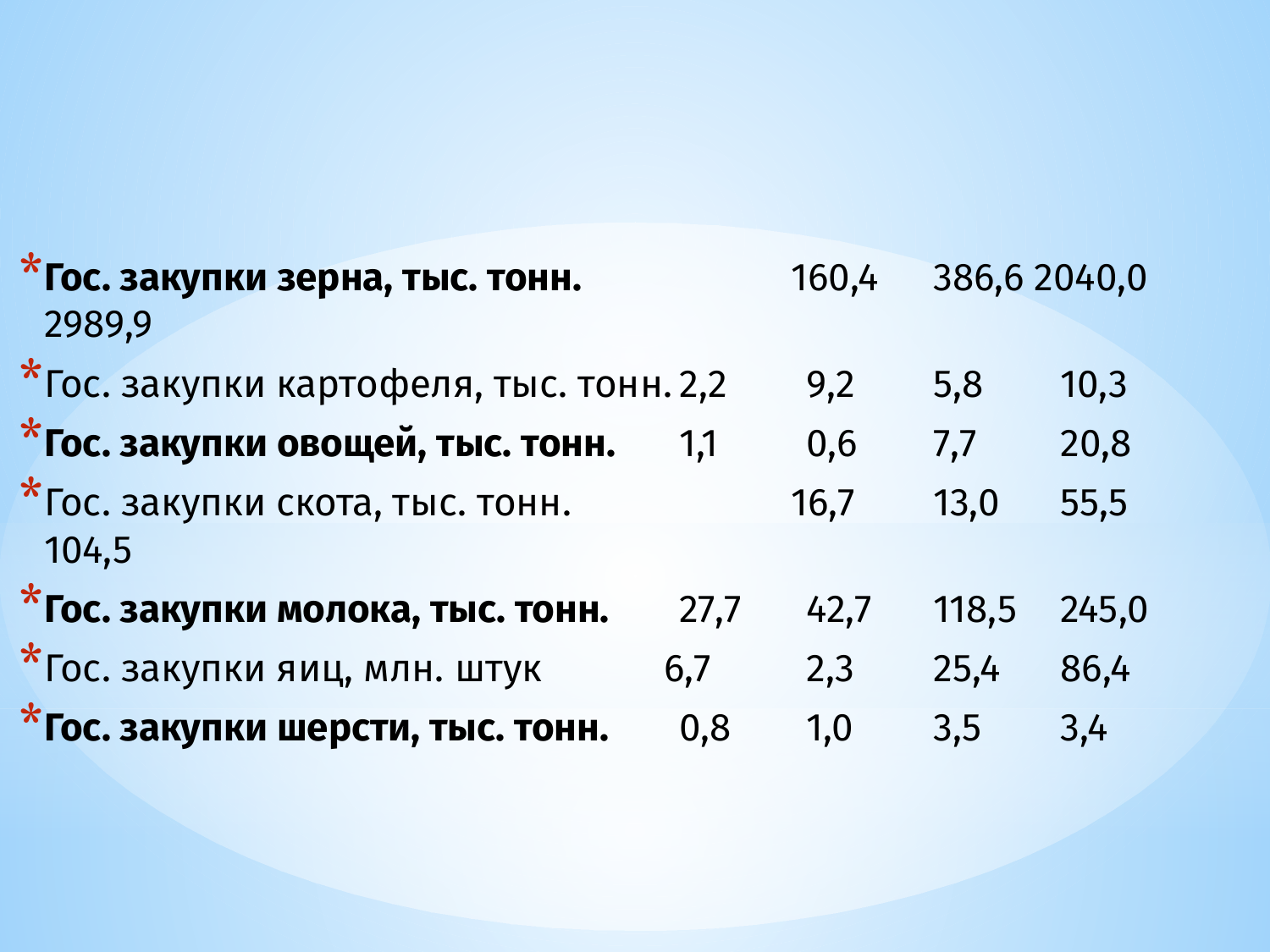

Гос. закупки зерна, тыс. тонн.	           160,4	386,6 2040,0 2989,9
Гос. закупки картофеля, тыс. тонн.	2,2	9,2	5,8	10,3
Гос. закупки овощей, тыс. тонн.	1,1	0,6	7,7	20,8
Гос. закупки скота, тыс. тонн.	           16,7	13,0	55,5	104,5
Гос. закупки молока, тыс. тонн.	27,7	42,7	118,5	245,0
Гос. закупки яиц, млн. штук	           6,7	2,3	25,4	86,4
Гос. закупки шерсти, тыс. тонн.	0,8	1,0	3,5	3,4